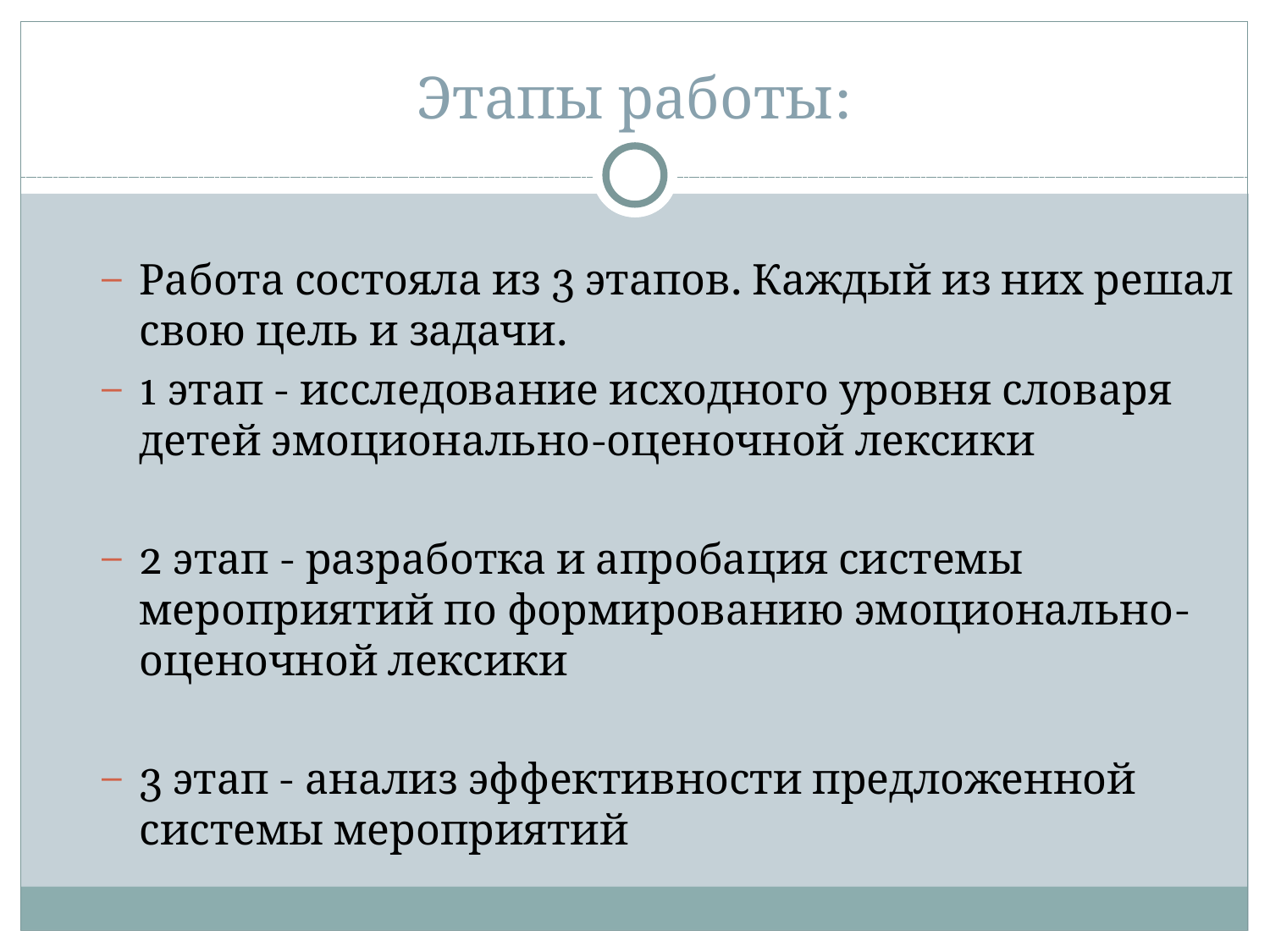

Этапы работы:
Работа состояла из 3 этапов. Каждый из них решал свою цель и задачи.
1 этап - исследование исходного уровня словаря детей эмоционально-оценочной лексики

2 этап - разработка и апробация системы мероприятий по формированию эмоционально-оценочной лексики

3 этап - анализ эффективности предложенной системы мероприятий